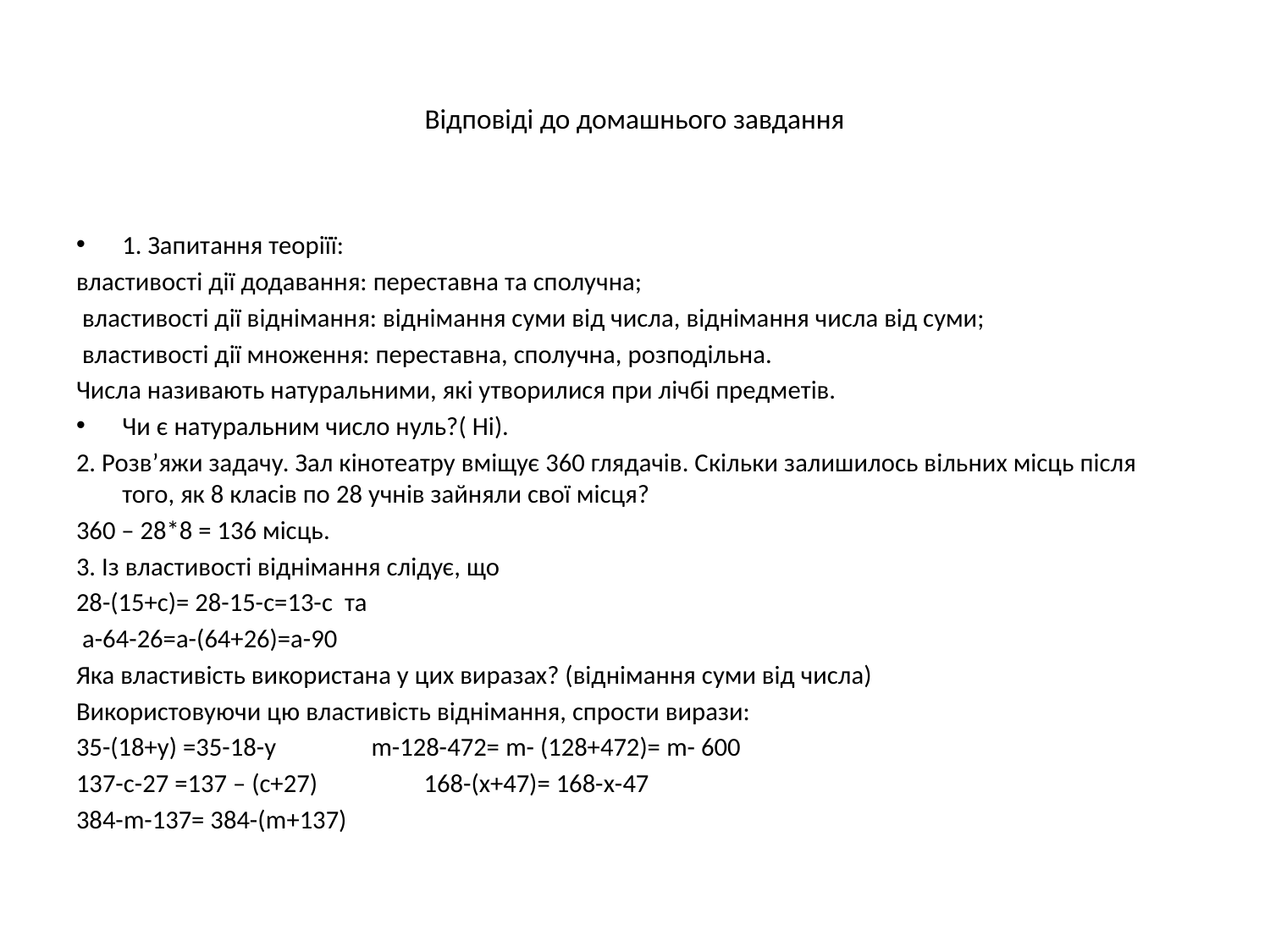

# Відповіді до домашнього завдання
1. Запитання теоріїї:
властивості дії додавання: переставна та сполучна;
 властивості дії віднімання: віднімання суми від числа, віднімання числа від суми;
 властивості дії множення: переставна, сполучна, розподільна.
Числа називають натуральними, які утворилися при лічбі предметів.
Чи є натуральним число нуль?( Ні).
2. Розв’яжи задачу. Зал кінотеатру вміщує 360 глядачів. Скільки залишилось вільних місць після того, як 8 класів по 28 учнів зайняли свої місця?
360 – 28*8 = 136 місць.
3. Із властивості віднімання слідує, що
28-(15+с)= 28-15-с=13-с  та
 а-64-26=а-(64+26)=а-90
Яка властивість використана у цих виразах? (віднімання суми від числа)
Використовуючи цю властивість віднімання, спрости вирази:
35-(18+у) =35-18-у                m-128-472= m- (128+472)= m- 600
137-с-27 =137 – (с+27)                  168-(х+47)= 168-х-47
384-m-137= 384-(m+137)